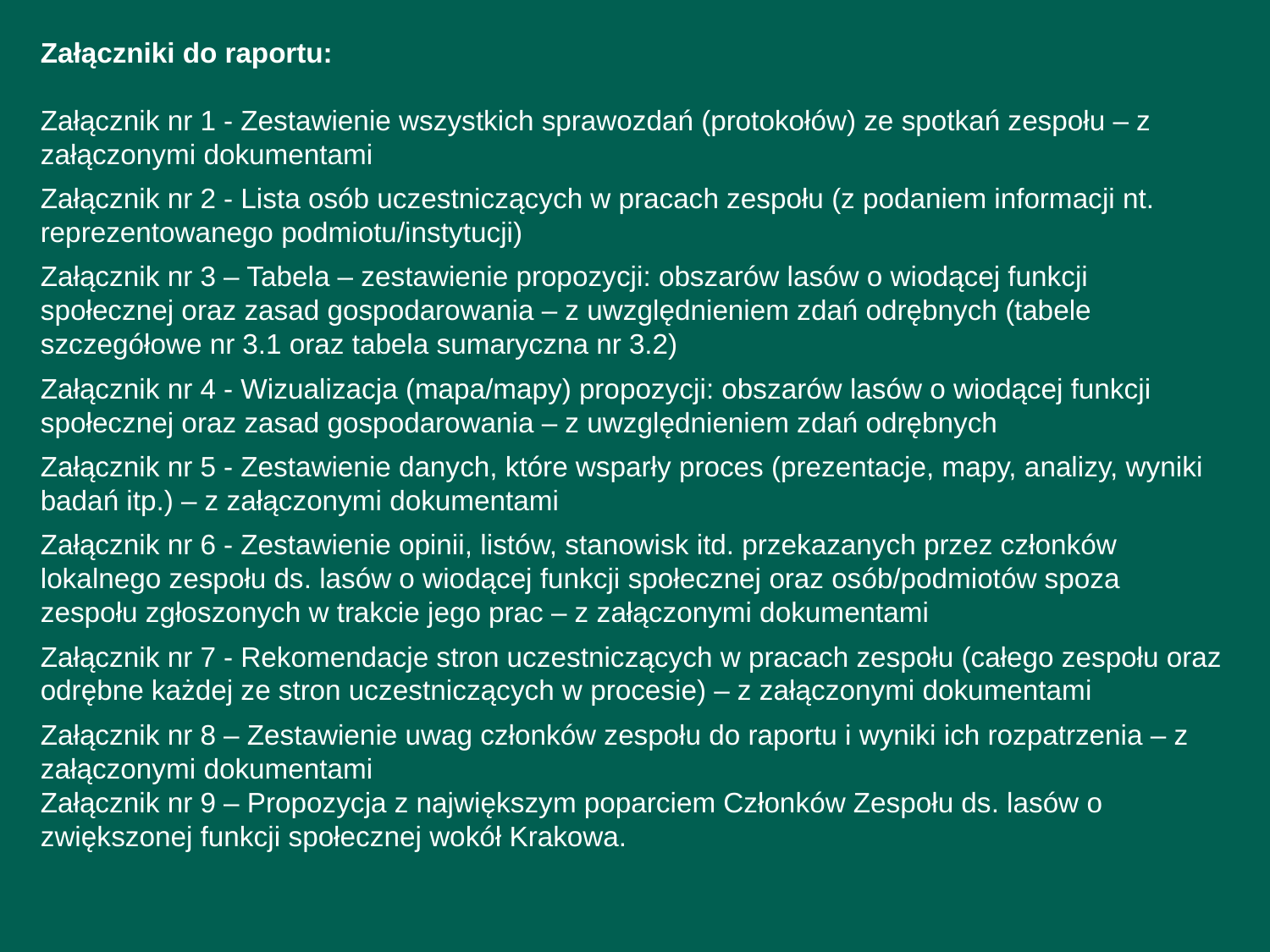

Załączniki do raportu:

Załącznik nr 1 - Zestawienie wszystkich sprawozdań (protokołów) ze spotkań zespołu – z załączonymi dokumentami

Załącznik nr 2 - Lista osób uczestniczących w pracach zespołu (z podaniem informacji nt. reprezentowanego podmiotu/instytucji)

Załącznik nr 3 – Tabela – zestawienie propozycji: obszarów lasów o wiodącej funkcji społecznej oraz zasad gospodarowania – z uwzględnieniem zdań odrębnych (tabele szczegółowe nr 3.1 oraz tabela sumaryczna nr 3.2)

Załącznik nr 4 - Wizualizacja (mapa/mapy) propozycji: obszarów lasów o wiodącej funkcji społecznej oraz zasad gospodarowania – z uwzględnieniem zdań odrębnych

Załącznik nr 5 - Zestawienie danych, które wsparły proces (prezentacje, mapy, analizy, wyniki badań itp.) – z załączonymi dokumentami

Załącznik nr 6 - Zestawienie opinii, listów, stanowisk itd. przekazanych przez członków lokalnego zespołu ds. lasów o wiodącej funkcji społecznej oraz osób/podmiotów spoza zespołu zgłoszonych w trakcie jego prac – z załączonymi dokumentami

Załącznik nr 7 - Rekomendacje stron uczestniczących w pracach zespołu (całego zespołu oraz odrębne każdej ze stron uczestniczących w procesie) – z załączonymi dokumentami

Załącznik nr 8 – Zestawienie uwag członków zespołu do raportu i wyniki ich rozpatrzenia – z załączonymi dokumentami
Załącznik nr 9 – Propozycja z największym poparciem Członków Zespołu ds. lasów o zwiększonej funkcji społecznej wokół Krakowa.